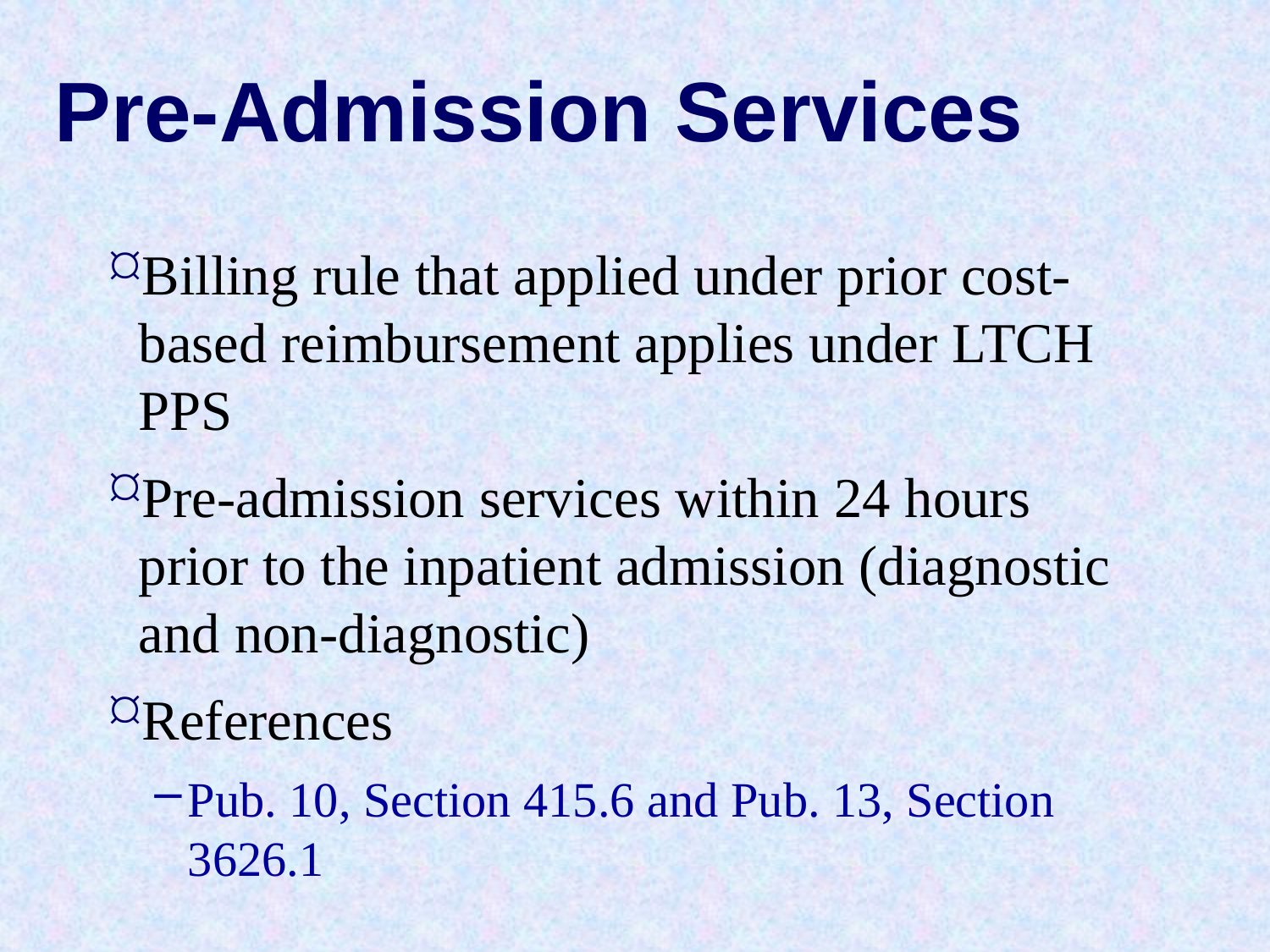

# Pre-Admission Services
Billing rule that applied under prior cost-based reimbursement applies under LTCH PPS
Pre-admission services within 24 hours prior to the inpatient admission (diagnostic and non-diagnostic)
References
Pub. 10, Section 415.6 and Pub. 13, Section 3626.1